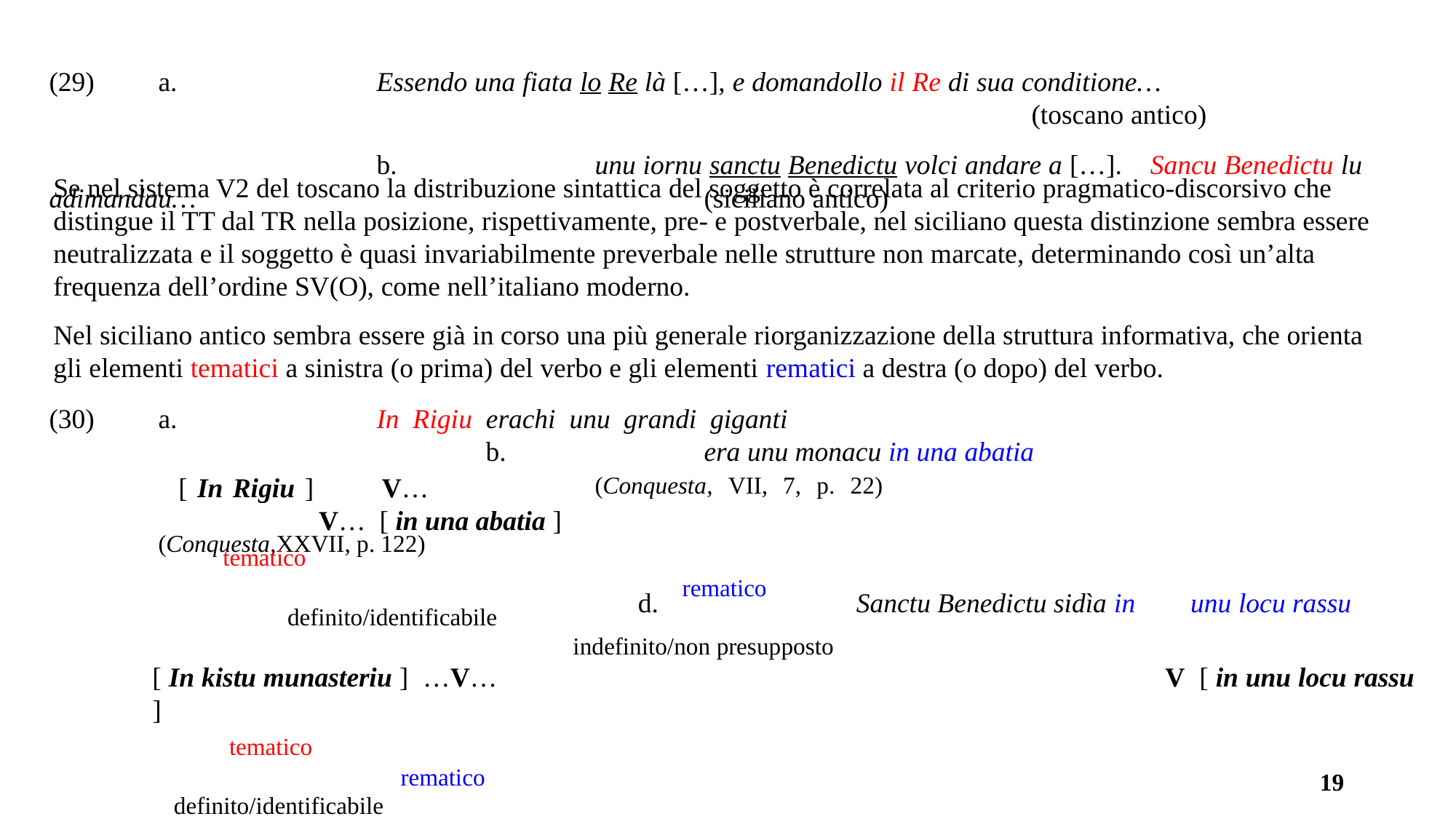

(29)	a.		Essendo una fiata lo Re là […], e domandollo il Re di sua conditione…											(toscano antico)

			b.		unu iornu sanctu Benedictu volci andare a […].	 Sancu Benedictu lu adimandau…					(siciliano antico)
Se nel sistema V2 del toscano la distribuzione sintattica del soggetto è correlata al criterio pragmatico-discorsivo che
distingue il TT dal TR nella posizione, rispettivamente, pre- e postverbale, nel siciliano questa distinzione sembra essere
neutralizzata e il soggetto è quasi invariabilmente preverbale nelle strutture non marcate, determinando così un’alta
frequenza dell’ordine SV(O), come nell’italiano moderno.
Nel siciliano antico sembra essere già in corso una più generale riorganizzazione della struttura informativa, che orienta
gli elementi tematici a sinistra (o prima) del verbo e gli elementi rematici a destra (o dopo) del verbo.
(30)	a.		In Rigiu erachi unu grandi giganti 	 									b.		era unu monacu in una abatia
					(Conquesta, vii, 7, p. 22) 																		(Conquesta,xxvii, p. 122)

        [ In Rigiu ]       V… 									   	V…  [ in una abatia ]
         tematico														      rematico
	    definito/identificabile											      indefinito/non presupposto
c.		In kistu munasteriu sta dopna perseverau 						d.		Sanctu Benedictu sidìa in	 unu locu rassu
		(Dialagu, iv, p. 239)																				(Dialagu, ii, p. 55)
[ In kistu munasteriu ]  …V… 						    V  [ in unu locu rassu ]
  tematico													     rematico
  definito/identificabile							                          indefinito/non presupposto
19